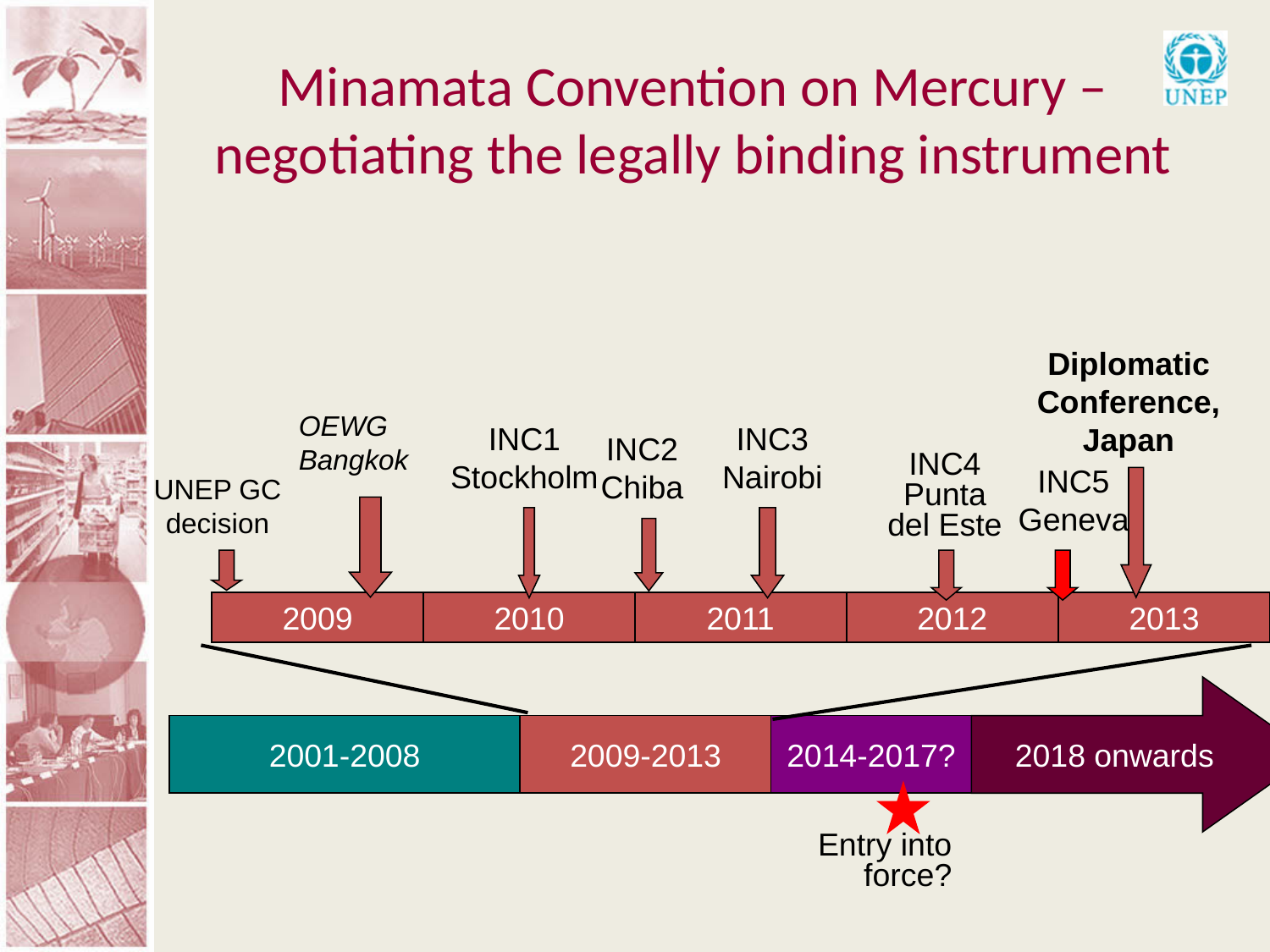

Minamata Convention on Mercury – negotiating the legally binding instrument

Diplomatic Conference, Japan

OEWG
Bangkok
INC1 Stockholm
INC3
Nairobi
INC2 Chiba
INC4 Punta del Este
INC5
Geneva
UNEP GC decision

2009
2010
2011
2012
2013

2018 onwards
2001-2008
2009-2013
2014-2017?

Entry into force?